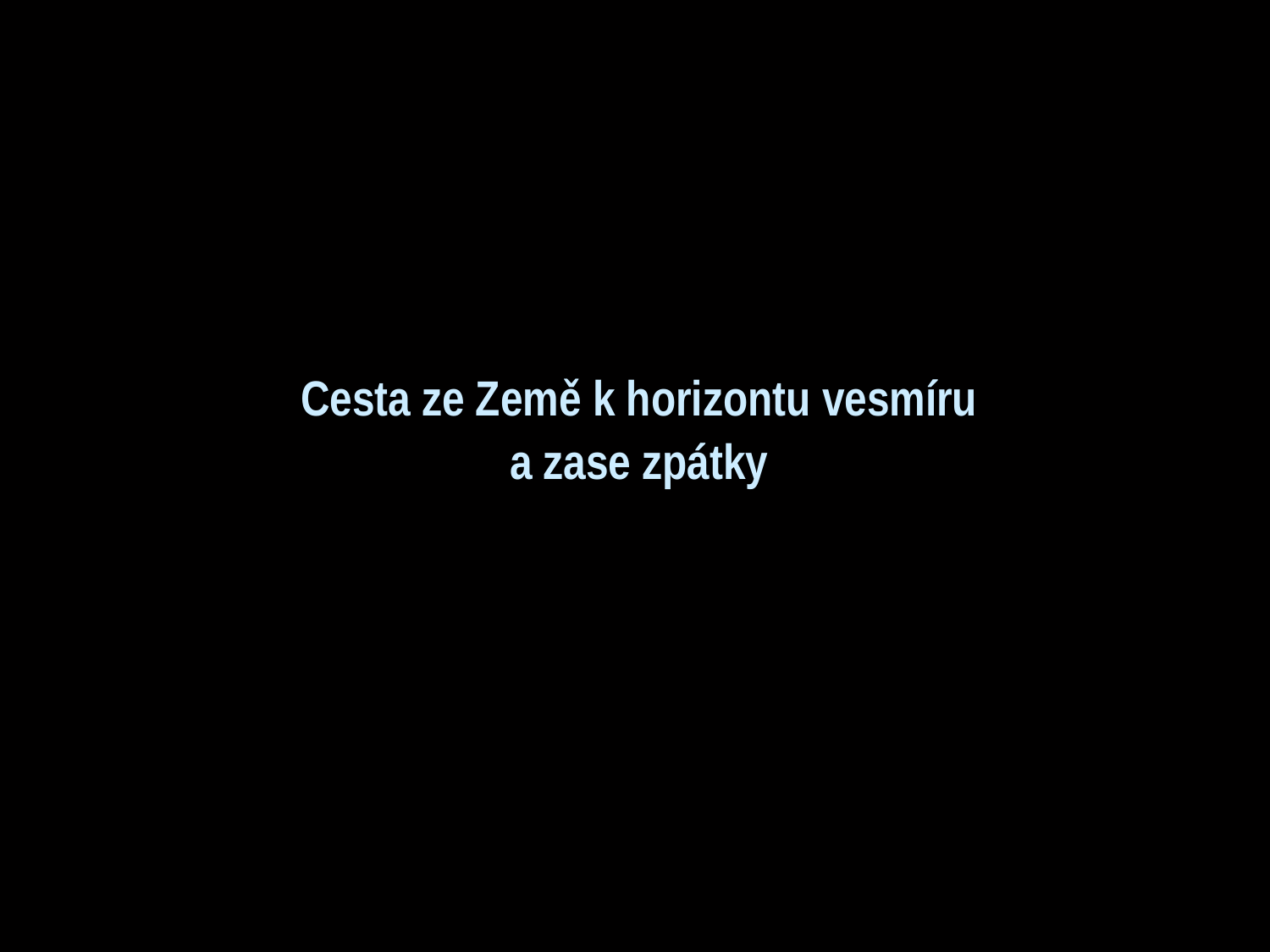

Cesta ze Země k horizontu vesmíru
a zase zpátky